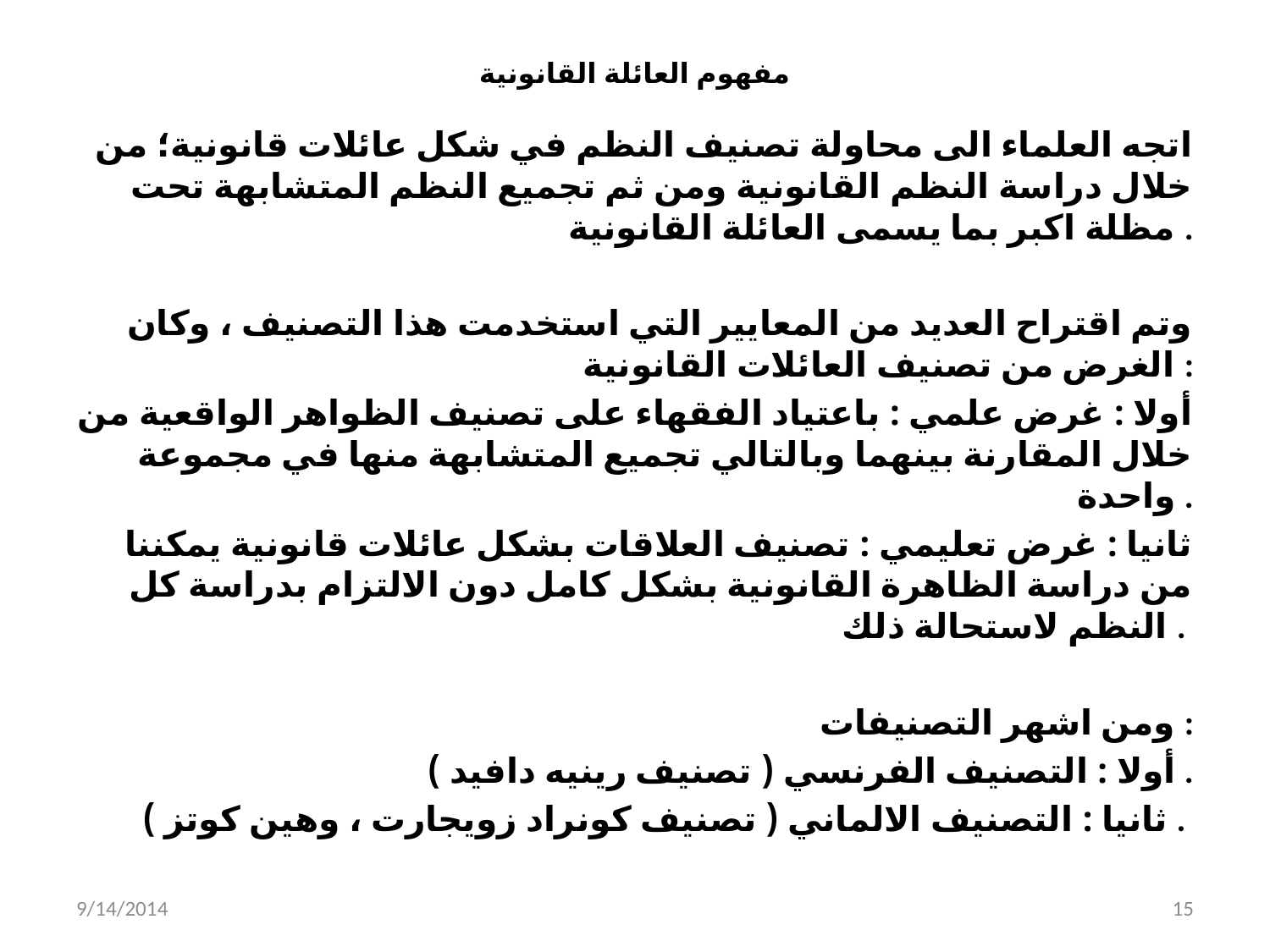

# مفهوم العائلة القانونية
اتجه العلماء الى محاولة تصنيف النظم في شكل عائلات قانونية؛ من خلال دراسة النظم القانونية ومن ثم تجميع النظم المتشابهة تحت مظلة اكبر بما يسمى العائلة القانونية .

وتم اقتراح العديد من المعايير التي استخدمت هذا التصنيف ، وكان الغرض من تصنيف العائلات القانونية :
أولا : غرض علمي : باعتياد الفقهاء على تصنيف الظواهر الواقعية من خلال المقارنة بينهما وبالتالي تجميع المتشابهة منها في مجموعة واحدة .
ثانيا : غرض تعليمي : تصنيف العلاقات بشكل عائلات قانونية يمكننا من دراسة الظاهرة القانونية بشكل كامل دون الالتزام بدراسة كل النظم لاستحالة ذلك .

ومن اشهر التصنيفات :
أولا : التصنيف الفرنسي ( تصنيف رينيه دافيد ) .
ثانيا : التصنيف الالماني ( تصنيف كونراد زويجارت ، وهين كوتز ) .

9/14/2014
15